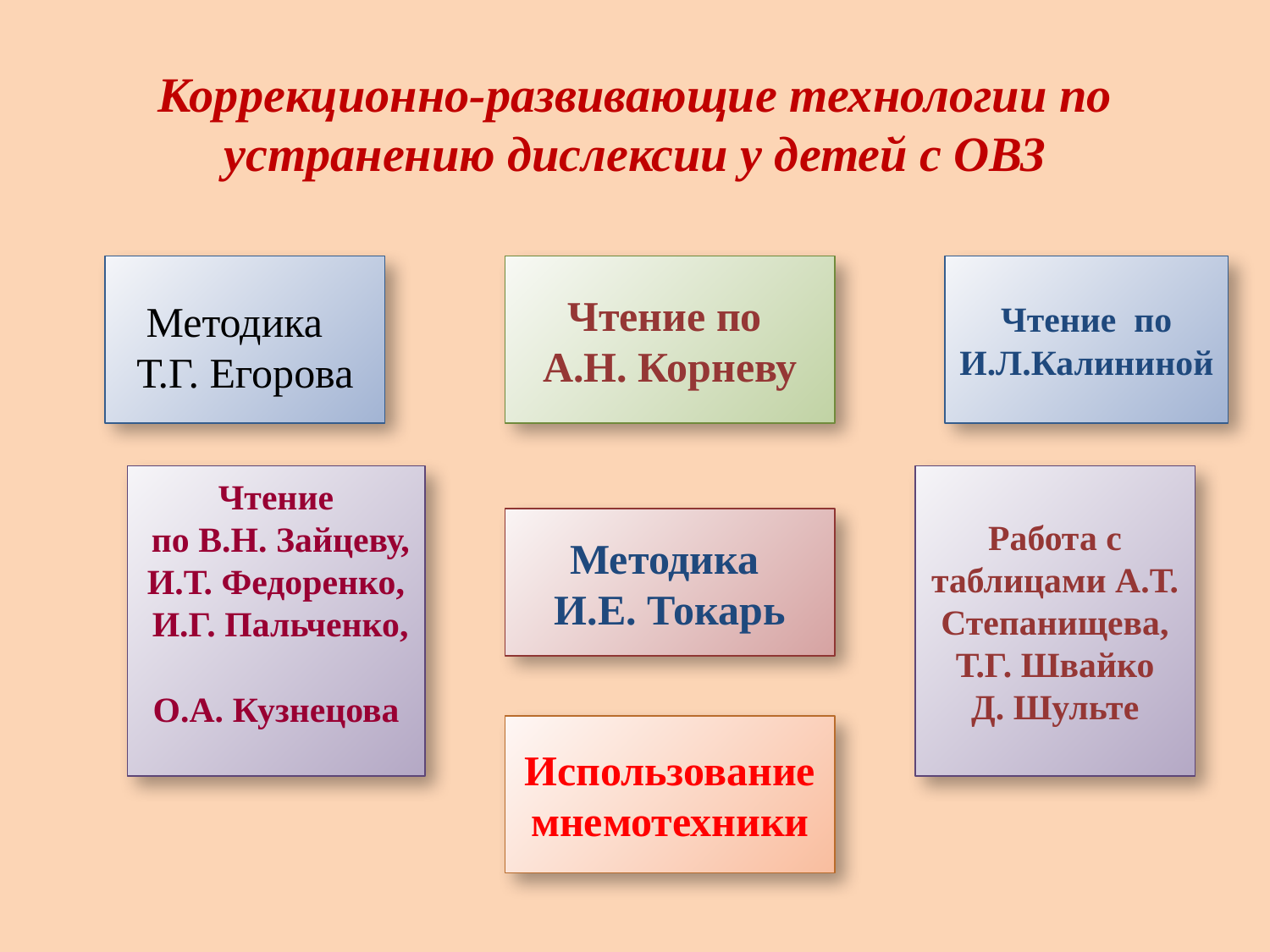

# Коррекционно-развивающие технологии по устранению дислексии у детей с ОВЗ

Методика
Т.Г. Егорова

Чтение по
А.Н. Корневу

Чтение  по И.Л.Калининой
Чтение
 по В.Н. Зайцеву,
И.Т. Федоренко,
 И.Г. Пальченко,
О.А. Кузнецова

Работа с таблицами А.Т. Степанищева, Т.Г. Швайко
 Д. Шульте
Методика
И.Е. Токарь
Использование мнемотехники